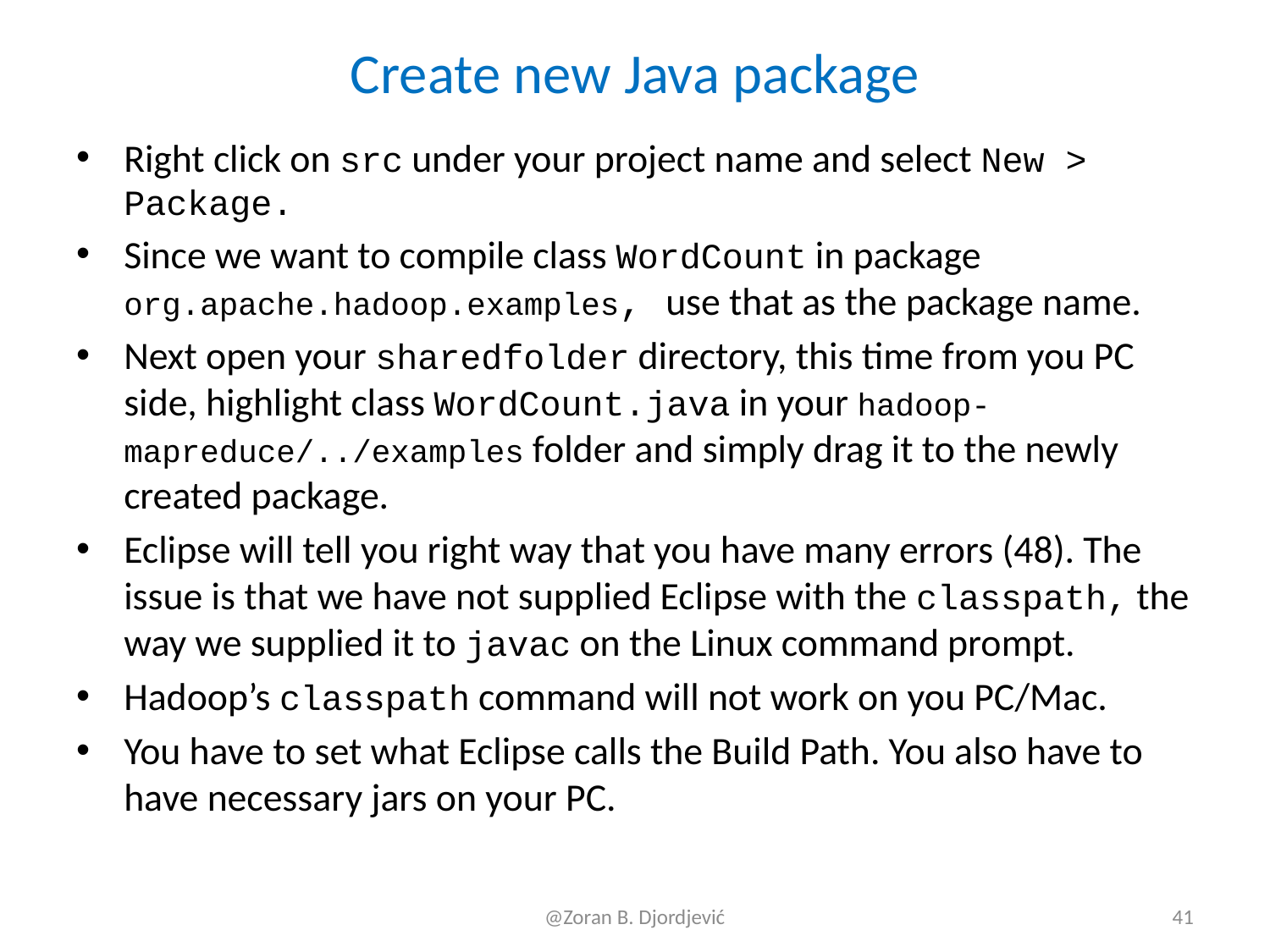

# Create new Java package
Right click on src under your project name and select New > Package.
Since we want to compile class WordCount in package org.apache.hadoop.examples, use that as the package name.
Next open your sharedfolder directory, this time from you PC side, highlight class WordCount.java in your hadoop-mapreduce/../examples folder and simply drag it to the newly created package.
Eclipse will tell you right way that you have many errors (48). The issue is that we have not supplied Eclipse with the classpath, the way we supplied it to javac on the Linux command prompt.
Hadoop’s classpath command will not work on you PC/Mac.
You have to set what Eclipse calls the Build Path. You also have to have necessary jars on your PC.
@Zoran B. Djordjević
41